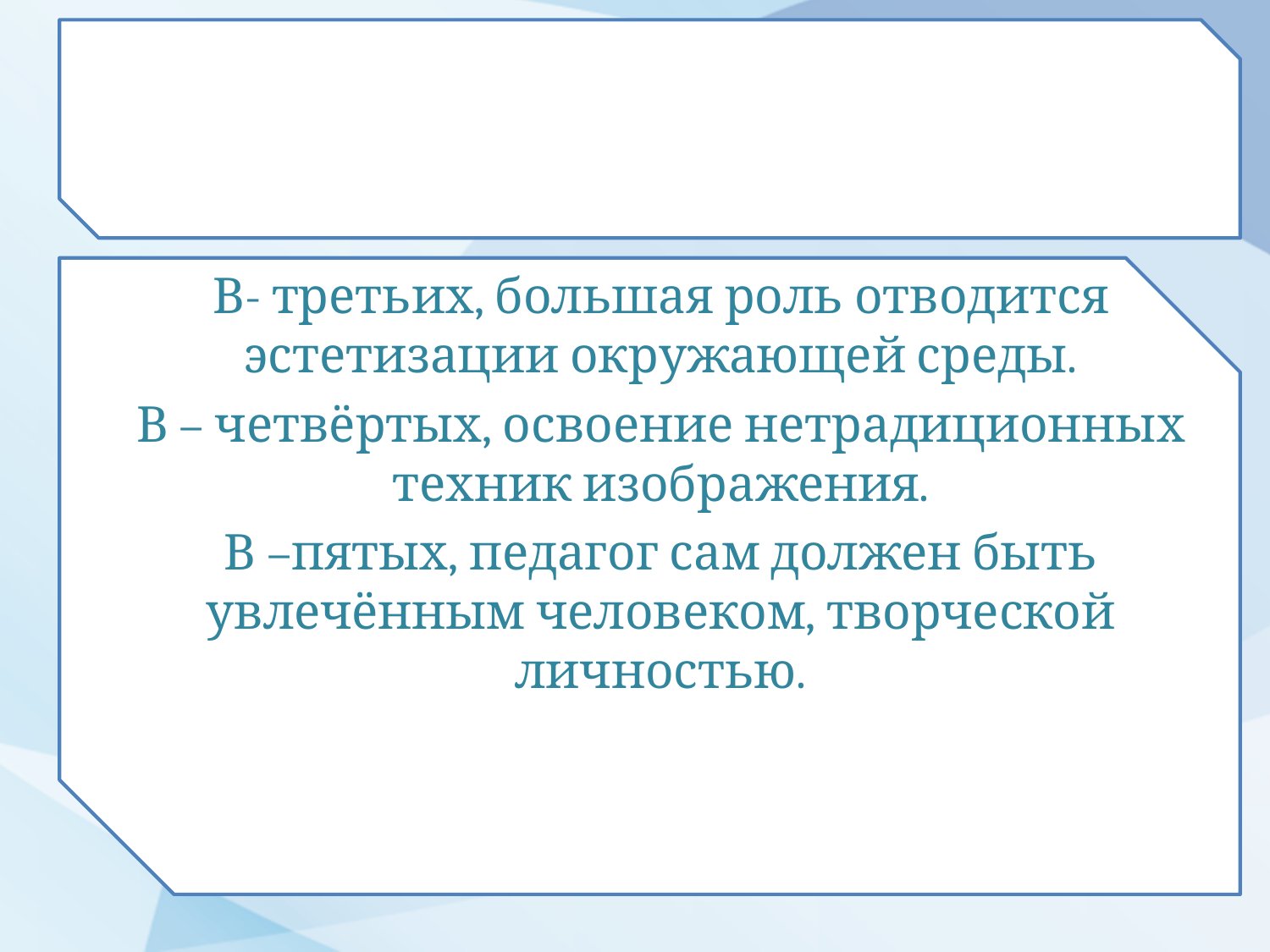

#

В- третьих, большая роль отводится эстетизации окружающей среды.
В – четвёртых, освоение нетрадиционных техник изображения.
В –пятых, педагог сам должен быть увлечённым человеком, творческой личностью.